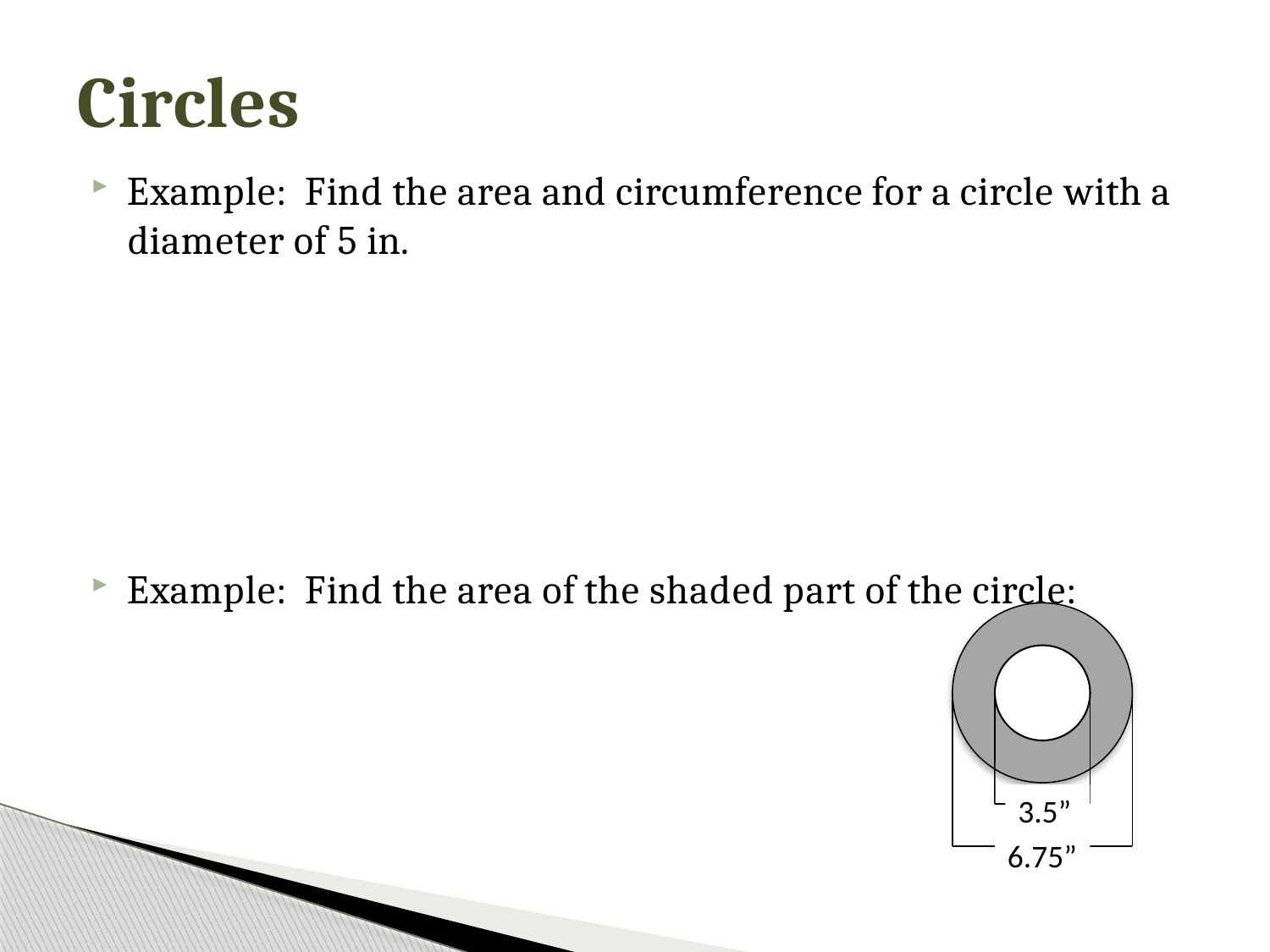

# Circles
Example:  Find the area and circumference for a circle with a diameter of 5 in.

Example:  Find the area of the shaded part of the circle:

3.5”
6.75”